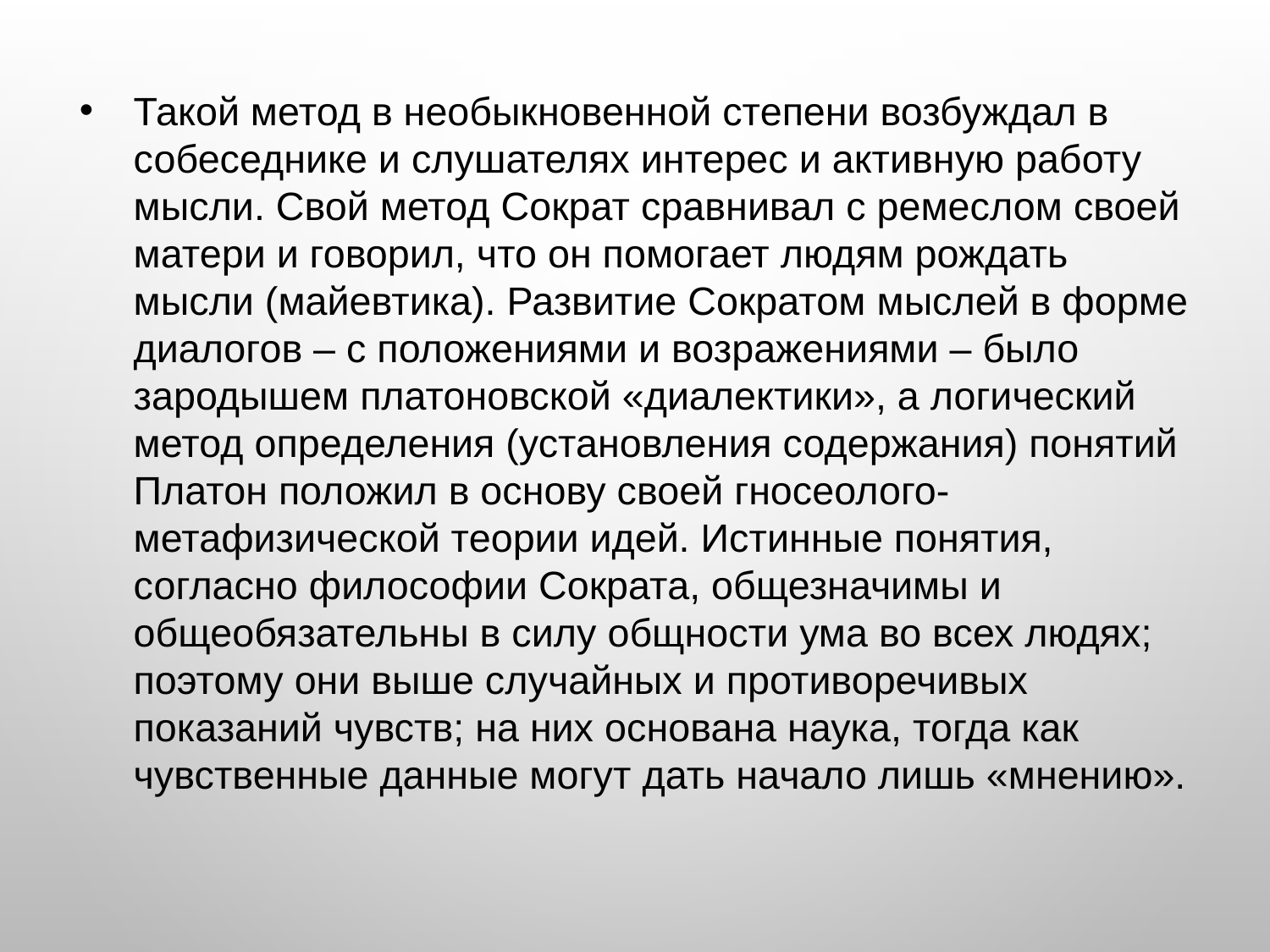

Такой метод в необыкновенной степени возбуждал в собеседнике и слушателях интерес и активную работу мысли. Свой метод Сократ сравнивал с ремеслом своей матери и говорил, что он помогает людям рождать мысли (майевтика). Развитие Сократом мыслей в форме диалогов – с положениями и возражениями – было зародышем платоновской «диалектики», а логический метод определения (установления содержания) понятий Платон положил в основу своей гносеолого-метафизической теории идей. Истинные понятия, согласно философии Сократа, общезначимы и общеобязательны в силу общности ума во всех людях; поэтому они выше случайных и противоречивых показаний чувств; на них основана наука, тогда как чувственные данные могут дать начало лишь «мнению».